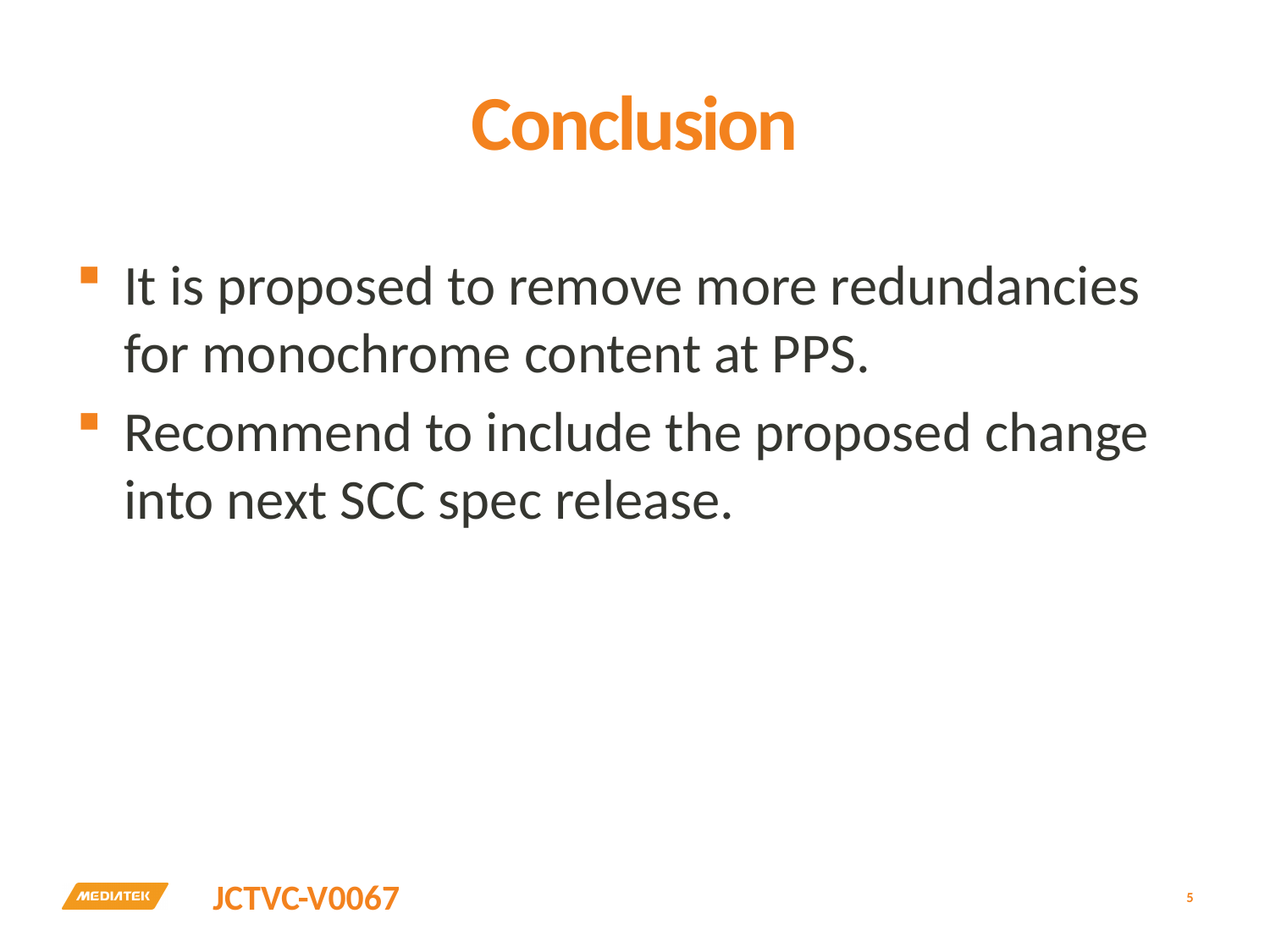

# Conclusion
It is proposed to remove more redundancies for monochrome content at PPS.
Recommend to include the proposed change into next SCC spec release.

5